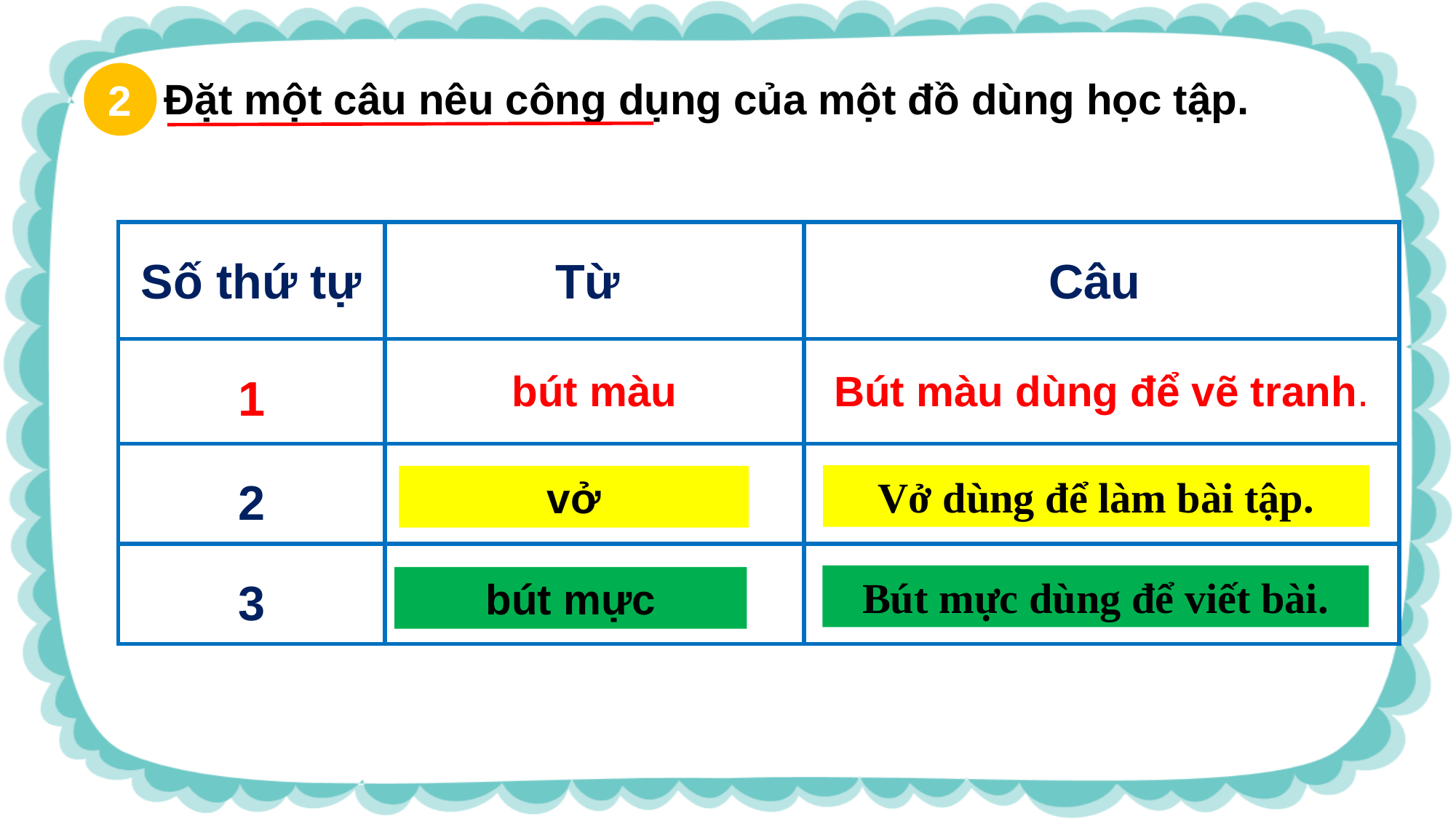

2
Đặt một câu nêu công dụng của một đồ dùng học tập.
| Số thứ tự | Từ | Câu |
| --- | --- | --- |
| 1 | bút màu | Bút màu dùng để vẽ tranh. |
| 2 |  |  |
| 3 |  |  |
Vở dùng để làm bài tập.
vở
Bút mực dùng để viết bài.
bút mực